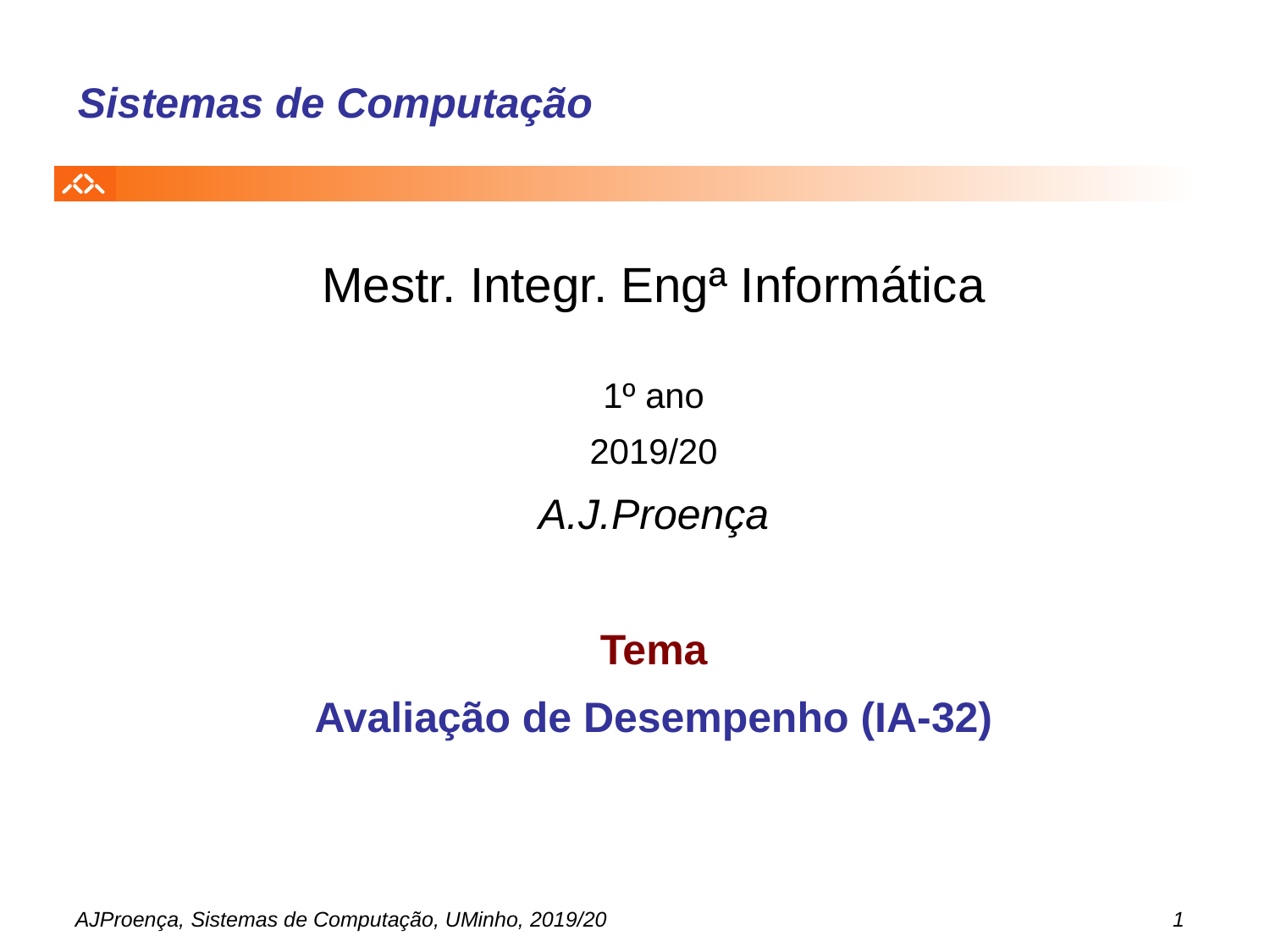

# Sistemas de Computação
Mestr. Integr. Engª Informática

1º ano
2019/20
A.J.Proença

Tema
Avaliação de Desempenho (IA-32)